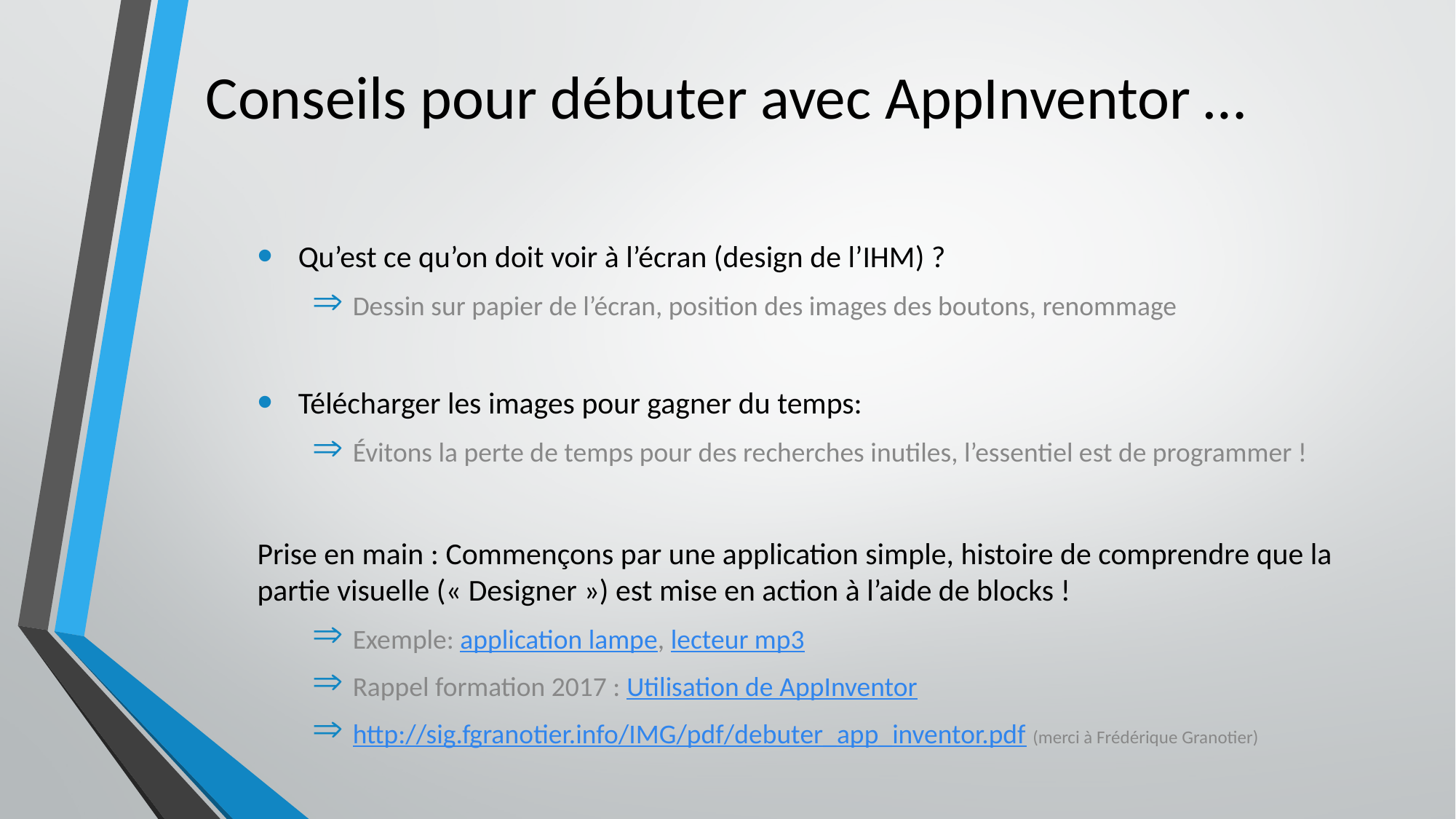

# Conseils pour débuter avec AppInventor …
Qu’est ce qu’on doit voir à l’écran (design de l’IHM) ?
Dessin sur papier de l’écran, position des images des boutons, renommage

Télécharger les images pour gagner du temps:
Évitons la perte de temps pour des recherches inutiles, l’essentiel est de programmer !

Prise en main : Commençons par une application simple, histoire de comprendre que la partie visuelle (« Designer ») est mise en action à l’aide de blocks !
Exemple: application lampe, lecteur mp3
Rappel formation 2017 : Utilisation de AppInventor
http://sig.fgranotier.info/IMG/pdf/debuter_app_inventor.pdf (merci à Frédérique Granotier)